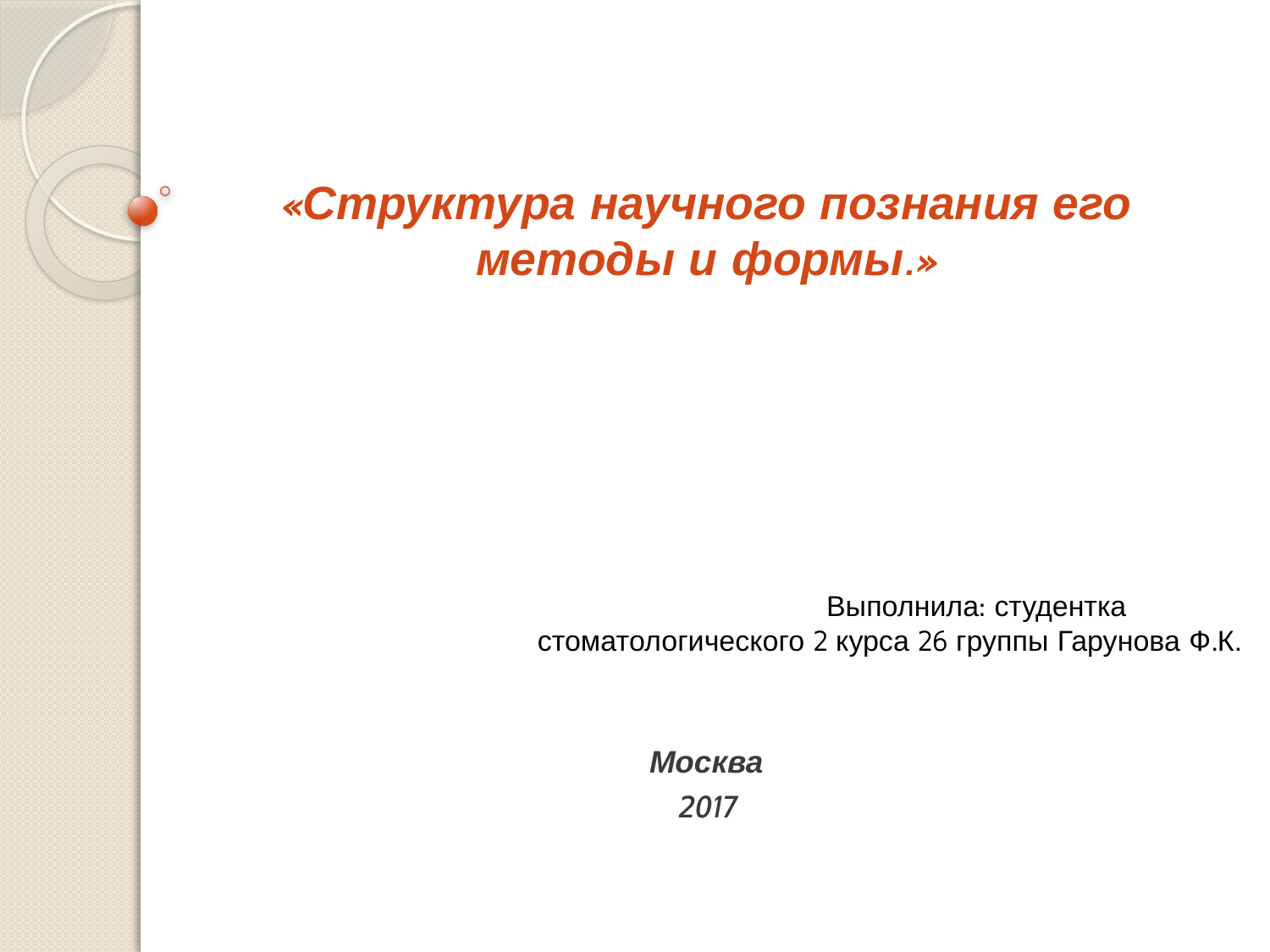

«Структура научного познания его
методы и формы.»

                    Выполнила: студентка стоматологического 2 курса 26 группы Гарунова Ф.К.

Москва
2017